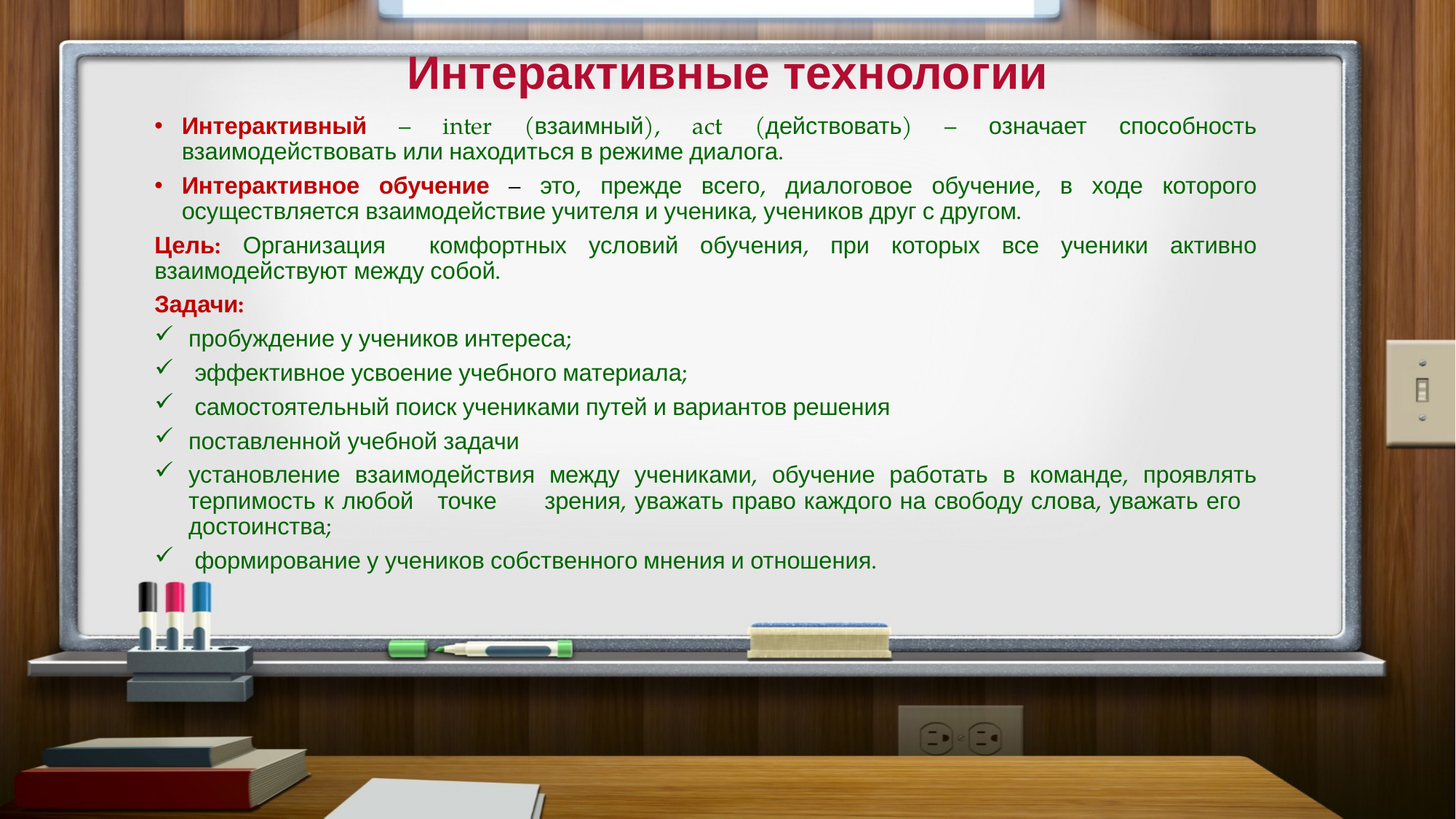

# Интерактивные технологии
Интерактивный – inter (взаимный), act (действовать) – означает способность взаимодействовать или находиться в режиме диалога.
Интерактивное обучение – это, прежде всего, диалоговое обучение, в ходе которого осуществляется взаимодействие учителя и ученика, учеников друг с другом.
Цель: Организация  комфортных условий обучения, при которых все ученики активно взаимодействуют между собой.
Задачи:
пробуждение у учеников интереса;
 эффективное усвоение учебного материала;
 самостоятельный поиск учениками путей и вариантов решения
поставленной учебной задачи
установление взаимодействия между учениками, обучение работать в команде, проявлять терпимость к любой   точке      зрения, уважать право каждого на свободу слова, уважать его   достоинства;
 формирование у учеников собственного мнения и отношения.